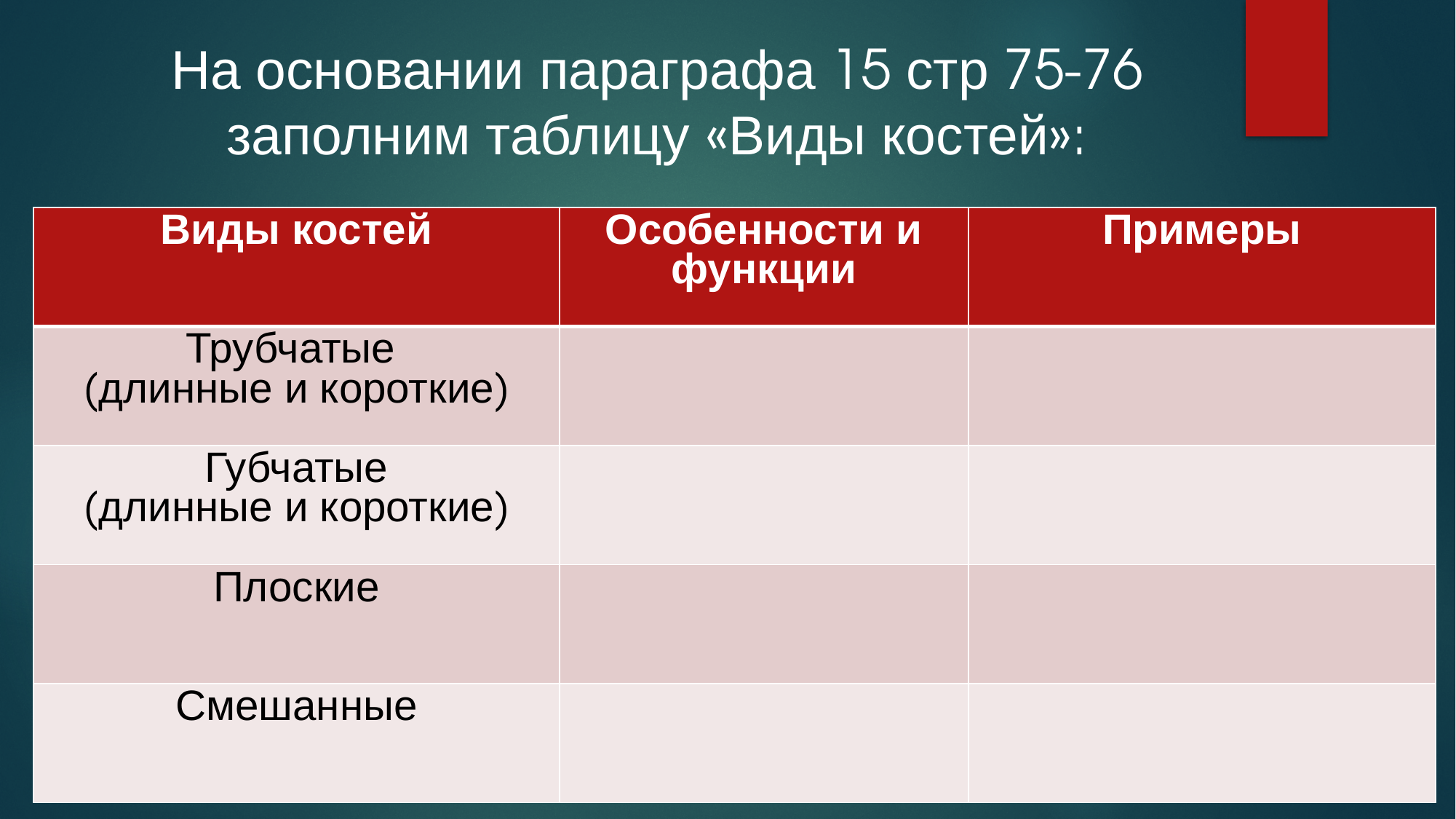

На основании параграфа 15 стр 75-76 заполним таблицу «Виды костей»:
| Виды костей | Особенности и функции | Примеры |
| --- | --- | --- |
| Трубчатые (длинные и короткие) |  |  |
| Губчатые (длинные и короткие) |  |  |
| Плоские |  |  |
| Смешанные |  |  |